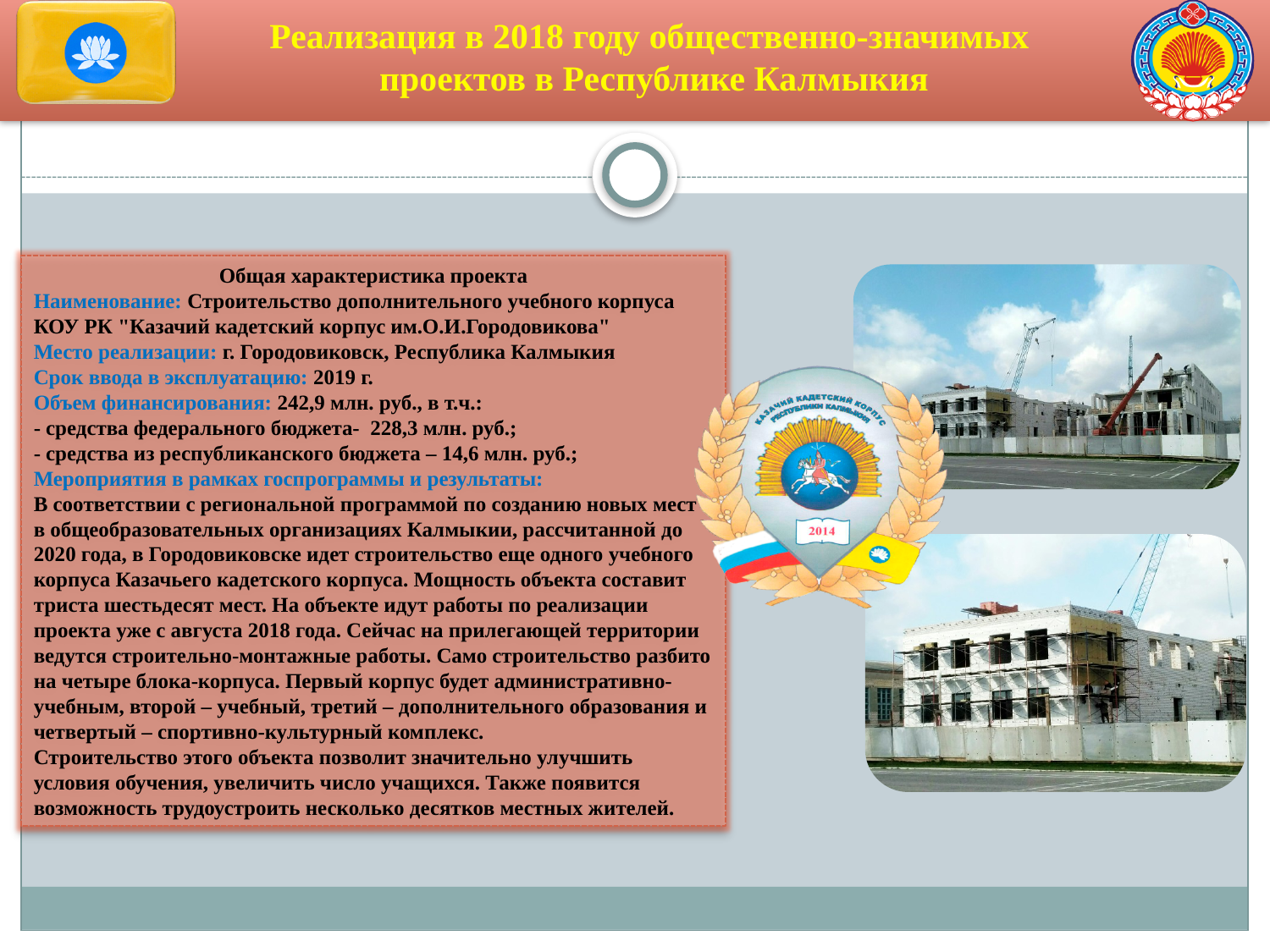

# Реализация в 2018 году общественно-значимых проектов в Республике Калмыкия

Общая характеристика проекта
Наименование: Строительство дополнительного учебного корпуса КОУ РК "Казачий кадетский корпус им.О.И.Городовикова"
Место реализации: г. Городовиковск, Республика Калмыкия
Срок ввода в эксплуатацию: 2019 г.
Объем финансирования: 242,9 млн. руб., в т.ч.:
- средства федерального бюджета-  228,3 млн. руб.;
- средства из республиканского бюджета – 14,6 млн. руб.;
Мероприятия в рамках госпрограммы и результаты:
В соответствии с региональной программой по созданию новых мест в общеобразовательных организациях Калмыкии, рассчитанной до 2020 года, в Городовиковске идет строительство еще одного учебного корпуса Казачьего кадетского корпуса. Мощность объекта составит триста шестьдесят мест. На объекте идут работы по реализации проекта уже с августа 2018 года. Сейчас на прилегающей территории ведутся строительно-монтажные работы. Само строительство разбито на четыре блока-корпуса. Первый корпус будет административно-учебным, второй – учебный, третий – дополнительного образования и четвертый – спортивно-культурный комплекс.
Строительство этого объекта позволит значительно улучшить условия обучения, увеличить число учащихся. Также появится возможность трудоустроить несколько десятков местных жителей.